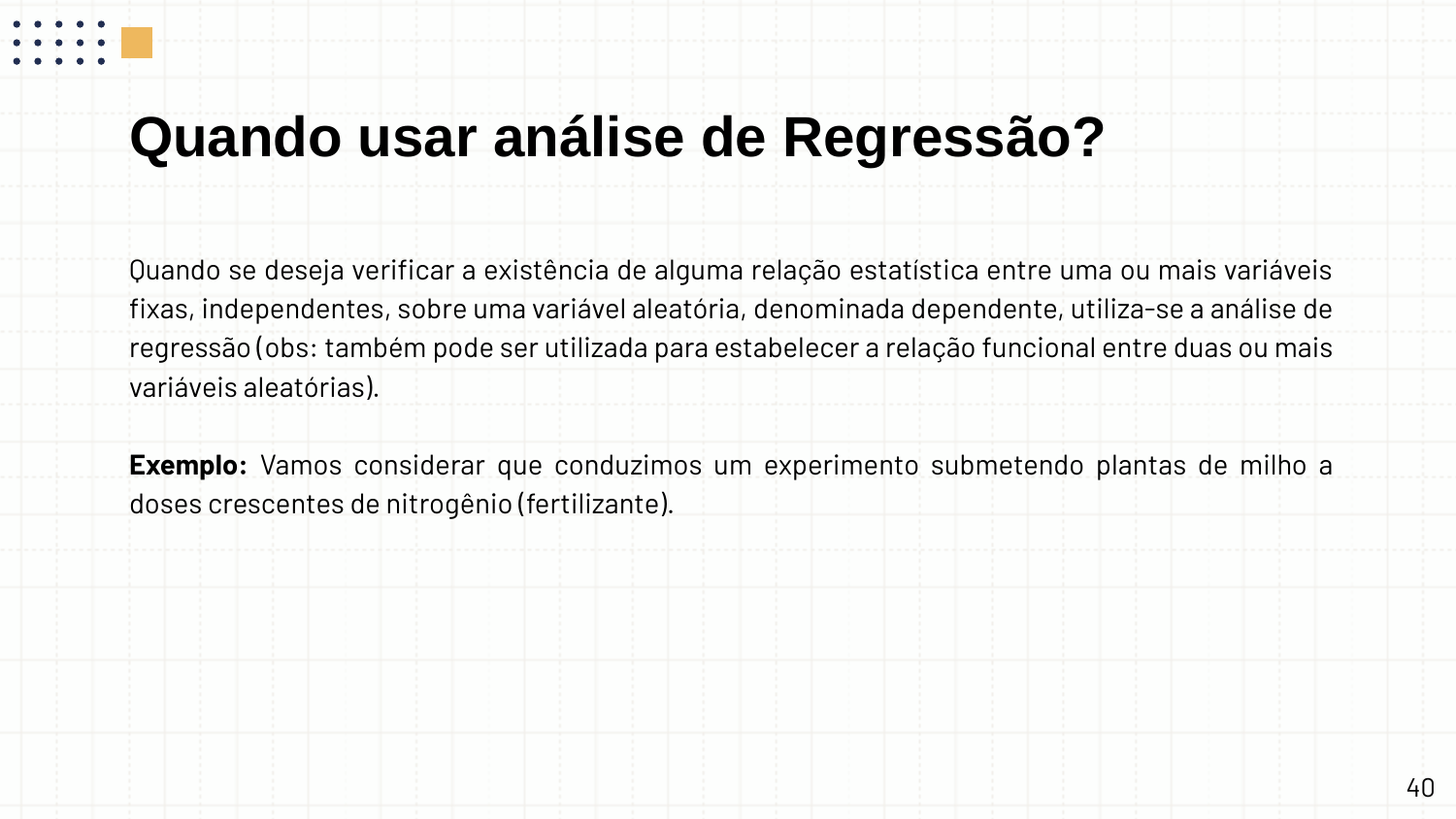

# Quando usar análise de Regressão?

Quando se deseja verificar a existência de alguma relação estatística entre uma ou mais variáveis fixas, independentes, sobre uma variável aleatória, denominada dependente, utiliza-se a análise de regressão (obs: também pode ser utilizada para estabelecer a relação funcional entre duas ou mais variáveis aleatórias).

Exemplo: Vamos considerar que conduzimos um experimento submetendo plantas de milho a doses crescentes de nitrogênio (fertilizante).

40